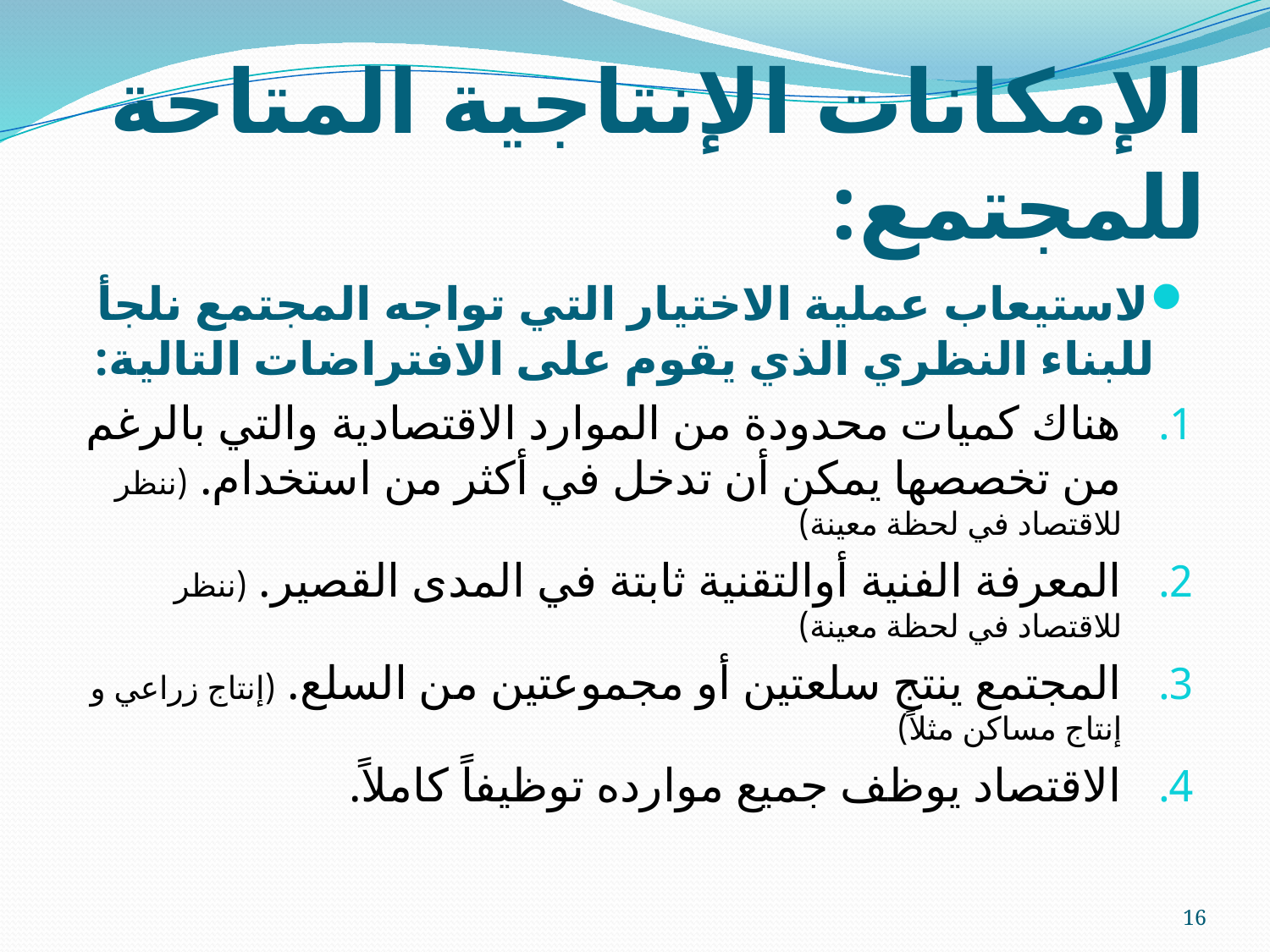

# الإمكانات الإنتاجية المتاحة للمجتمع:
لاستيعاب عملية الاختيار التي تواجه المجتمع نلجأ للبناء النظري الذي يقوم على الافتراضات التالية:
هناك كميات محدودة من الموارد الاقتصادية والتي بالرغم من تخصصها يمكن أن تدخل في أكثر من استخدام. (ننظر للاقتصاد في لحظة معينة)
المعرفة الفنية أوالتقنية ثابتة في المدى القصير. (ننظر للاقتصاد في لحظة معينة)
المجتمع ينتج سلعتين أو مجموعتين من السلع. (إنتاج زراعي و إنتاج مساكن مثلاً)
الاقتصاد يوظف جميع موارده توظيفاً كاملاً.
16